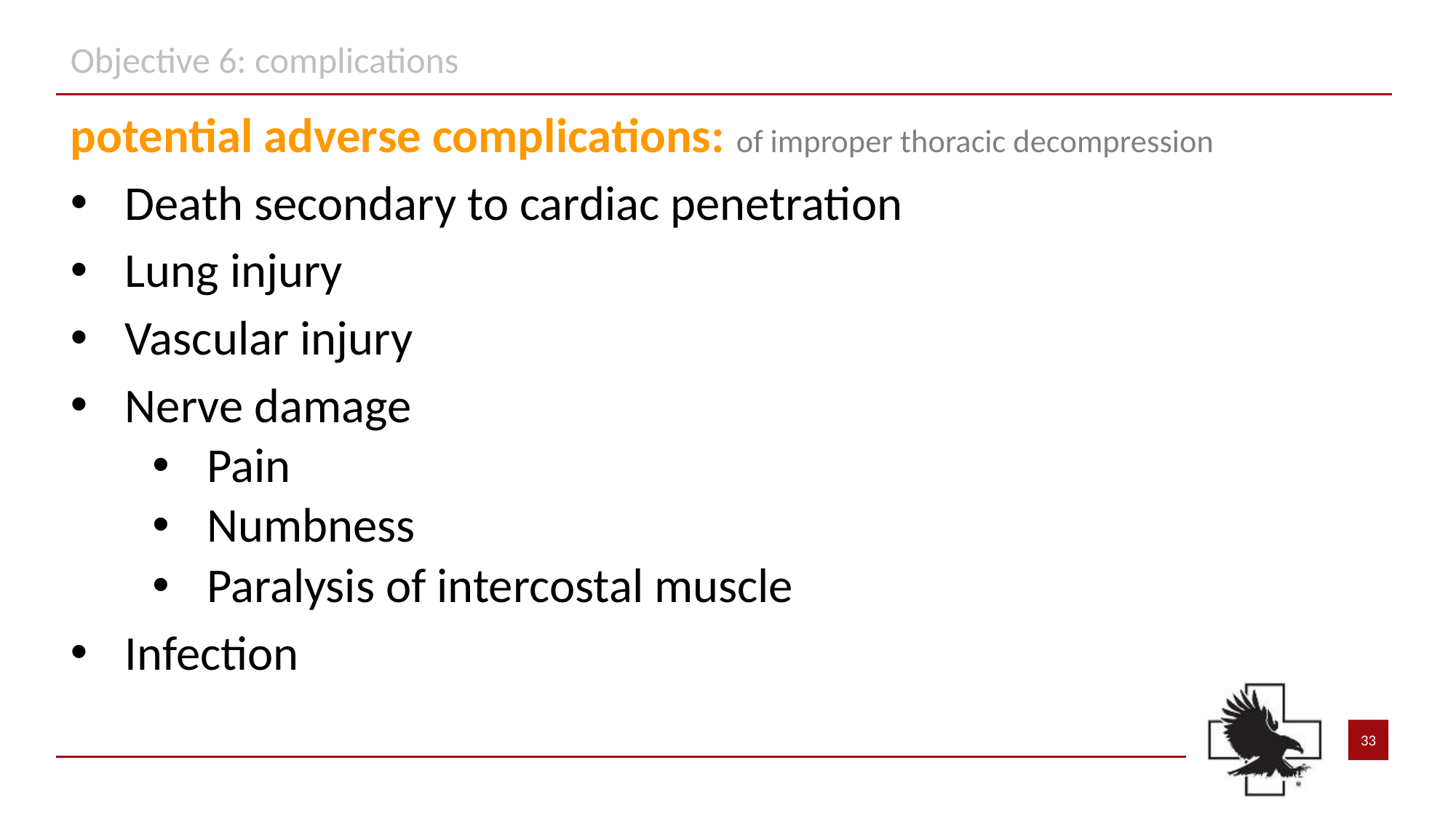

Objective 6: complications
potential adverse complications: of improper thoracic decompression
Death secondary to cardiac penetration
Lung injury
Vascular injury
Nerve damage
Pain
Numbness
Paralysis of intercostal muscle
Infection
33